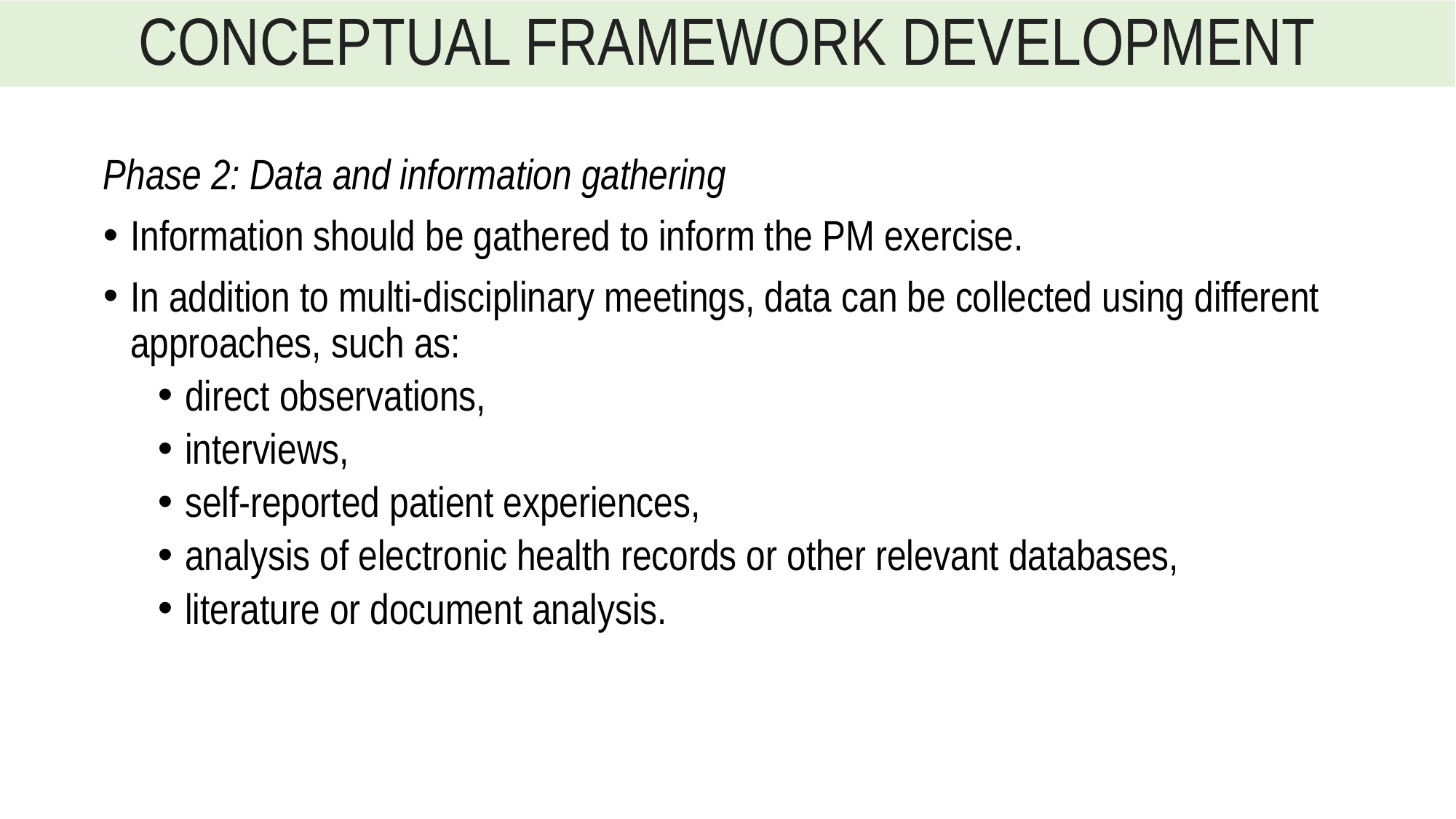

# CONCEPTUAL FRAMEWORK DEVELOPMENT
Phase 2: Data and information gathering
Information should be gathered to inform the PM exercise.
In addition to multi-disciplinary meetings, data can be collected using different approaches, such as:
direct observations,
interviews,
self-reported patient experiences,
analysis of electronic health records or other relevant databases,
literature or document analysis.